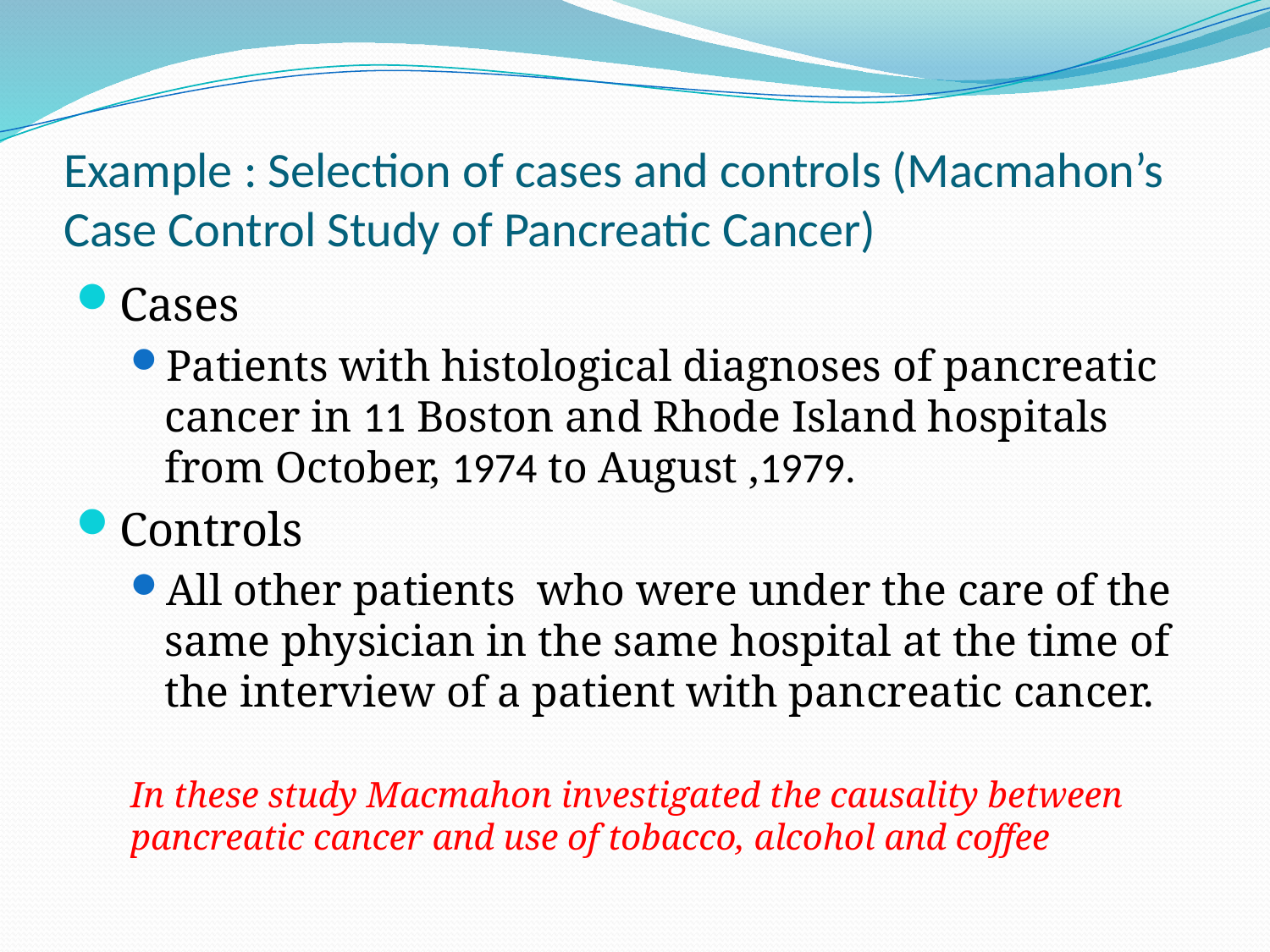

# Example : Selection of cases and controls (Macmahon’s Case Control Study of Pancreatic Cancer)
Cases
Patients with histological diagnoses of pancreatic cancer in 11 Boston and Rhode Island hospitals from October, 1974 to August ,1979.
Controls
All other patients  who were under the care of the same physician in the same hospital at the time of the interview of a patient with pancreatic cancer.

In these study Macmahon investigated the causality between pancreatic cancer and use of tobacco, alcohol and coffee